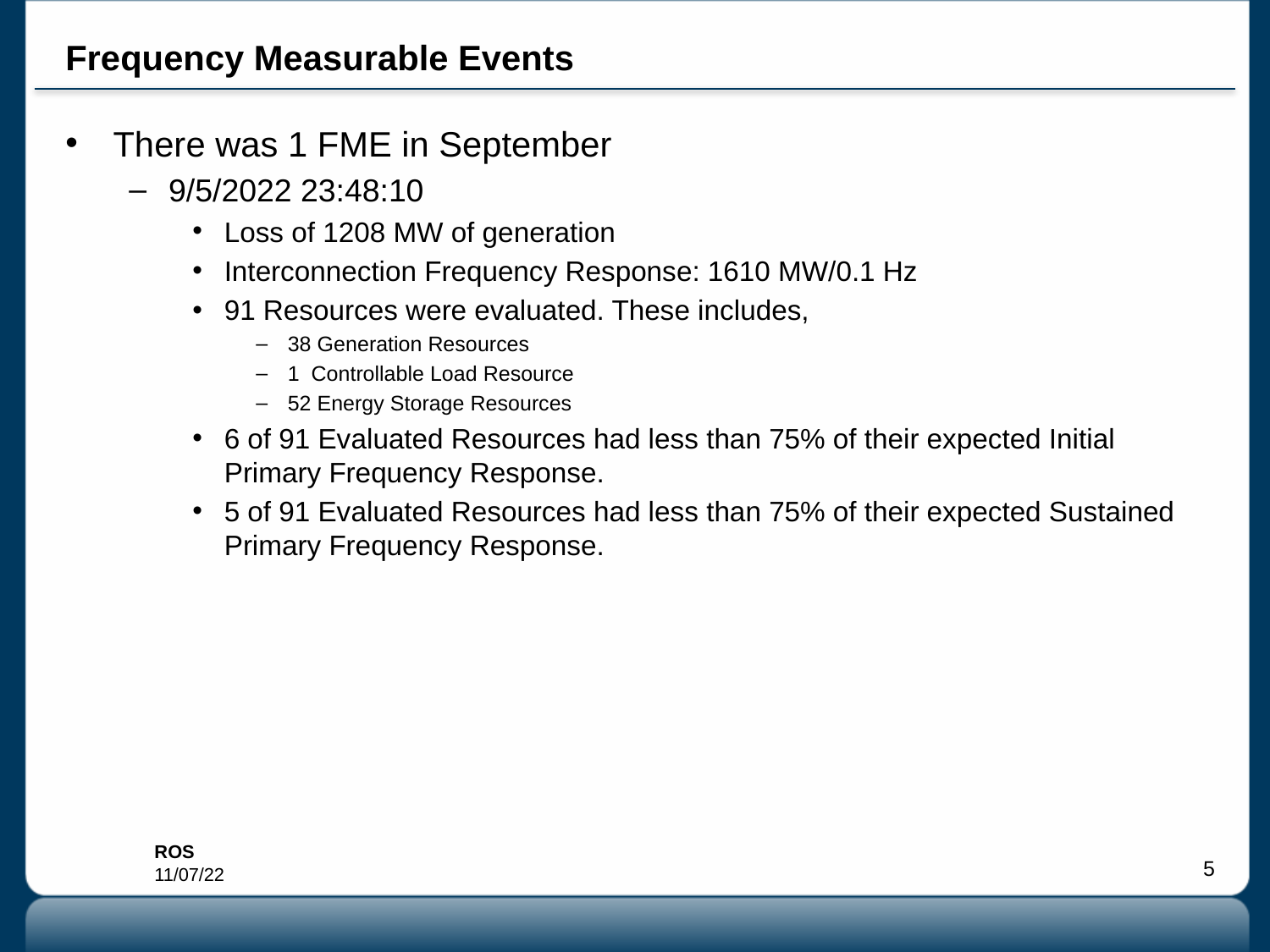

# Frequency Measurable Events
There was 1 FME in September
9/5/2022 23:48:10
Loss of 1208 MW of generation
Interconnection Frequency Response: 1610 MW/0.1 Hz
91 Resources were evaluated. These includes,
38 Generation Resources
1  Controllable Load Resource
52 Energy Storage Resources
6 of 91 Evaluated Resources had less than 75% of their expected Initial Primary Frequency Response.
5 of 91 Evaluated Resources had less than 75% of their expected Sustained Primary Frequency Response.